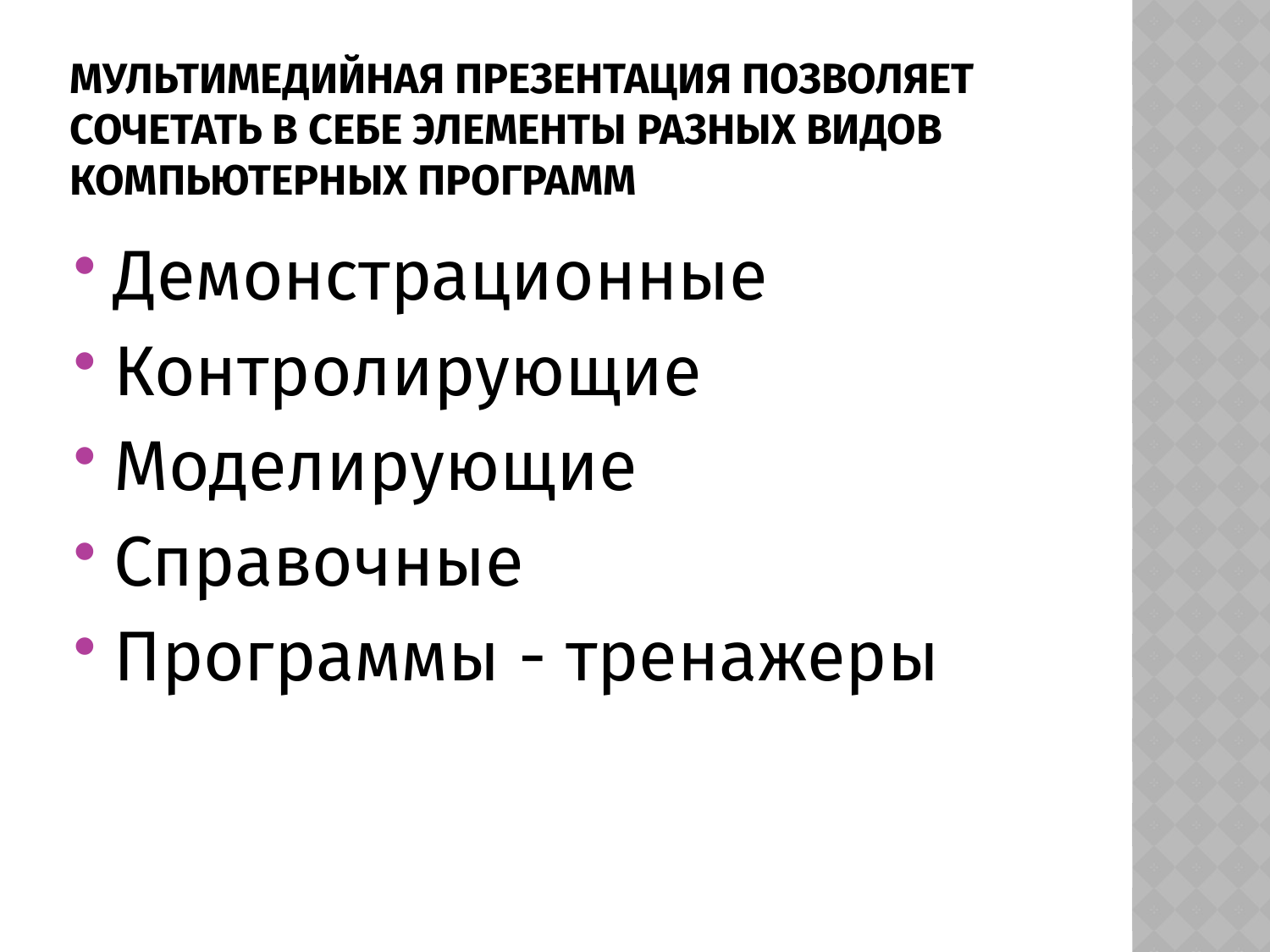

# Мультимедийная презентация позволяет сочетать в себе элементы разных видов компьютерных программ
Демонстрационные
Контролирующие
Моделирующие
Справочные
Программы - тренажеры